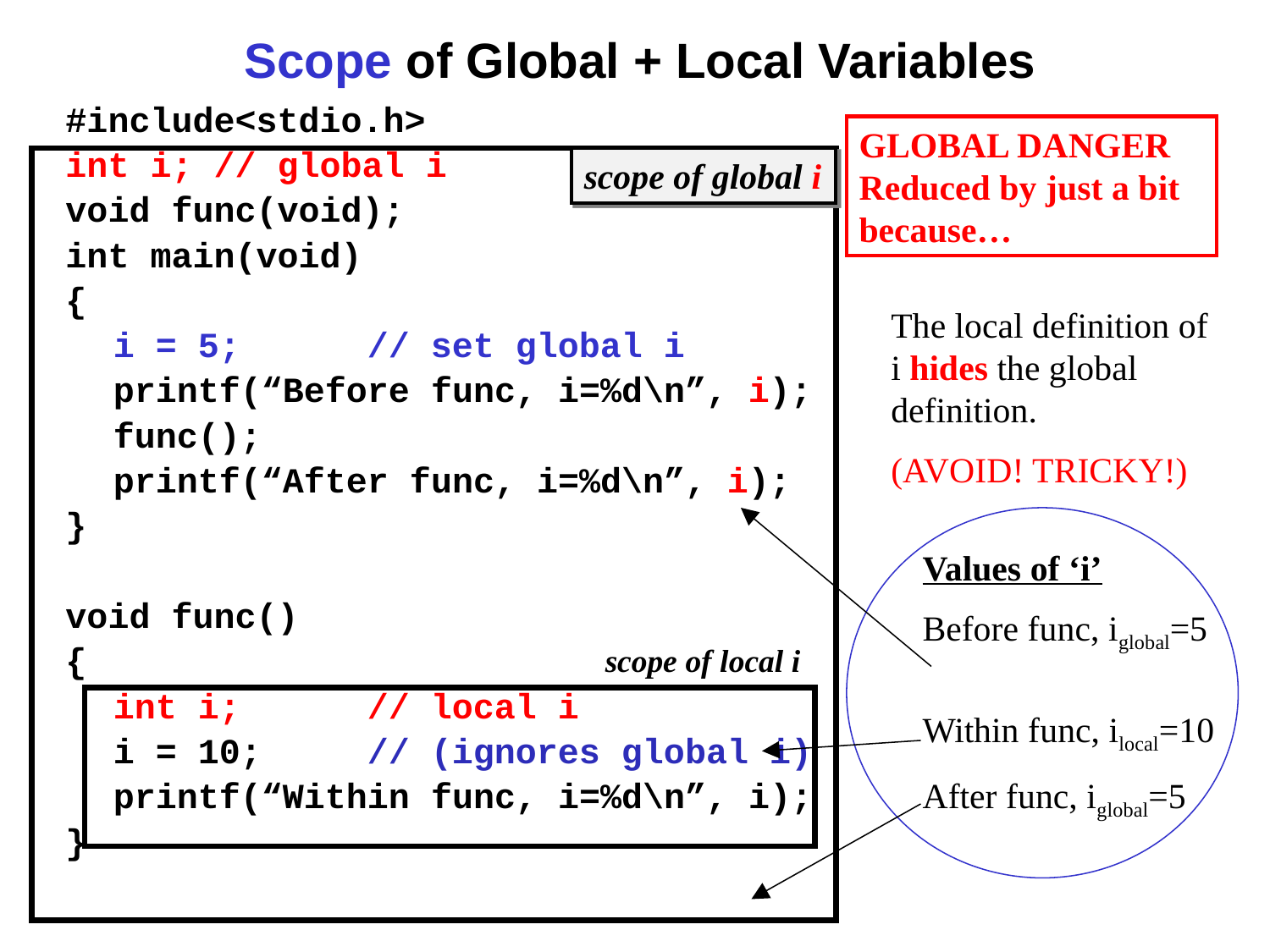

# Scope of Global + Local Variables
#include<stdio.h>
int i; // global i
void func(void);
int main(void)
{
	i = 5;	// set global i
	printf(“Before func, i=%d\n”, i);
	func();
	printf(“After func, i=%d\n”, i);
}

void func()
{
	int i;	// local i
	i = 10;	// (ignores global i)
	printf(“Within func, i=%d\n”, i);
}
GLOBAL DANGER Reduced by just a bit because…

scope of global i
The local definition of i hides the global definition.
(AVOID! TRICKY!)

Values of ‘i’
Before func, iglobal=5

Within func, ilocal=10
After func, iglobal=5
scope of local i